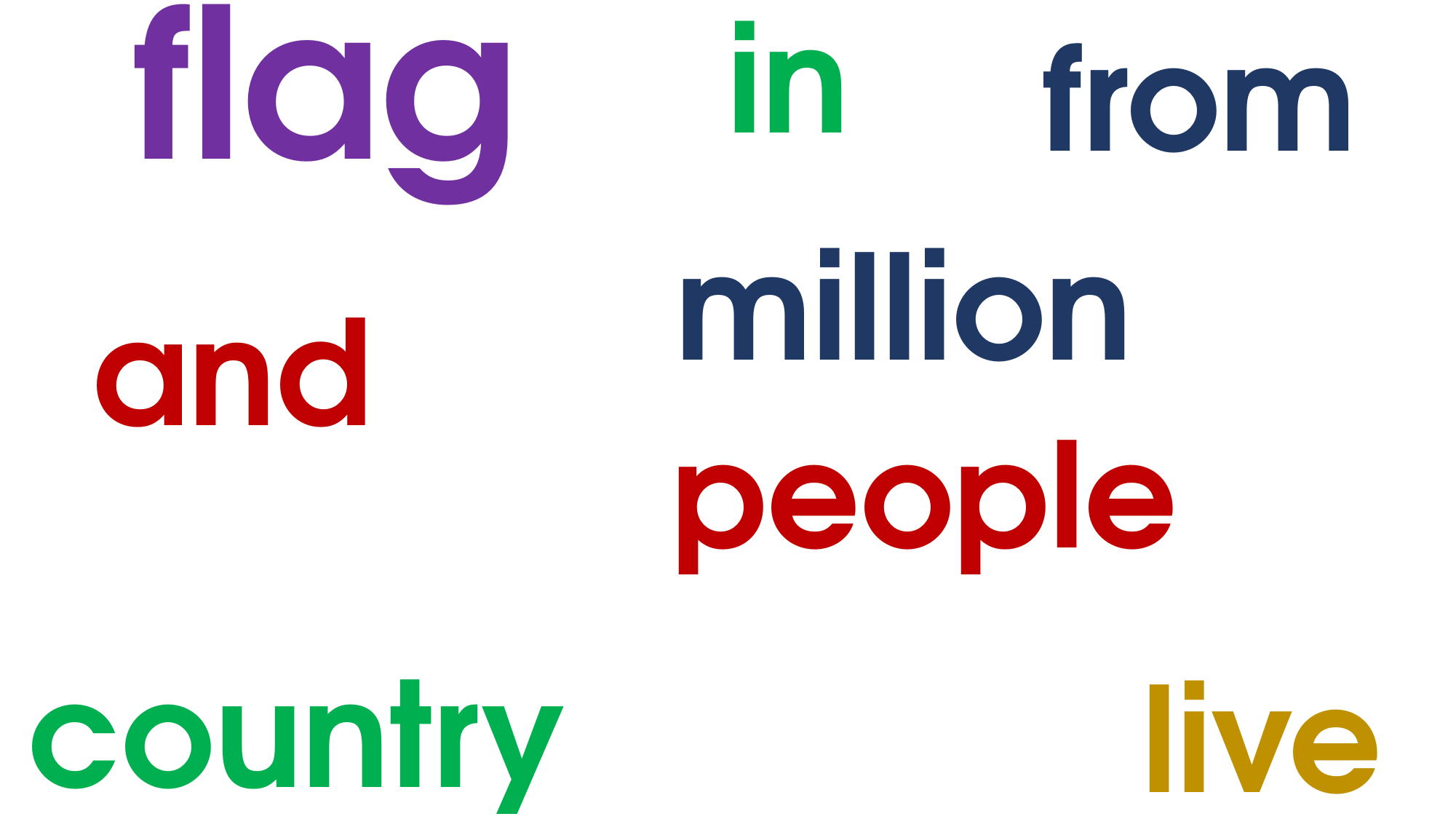

from
flag
in
million
and
people
country
live